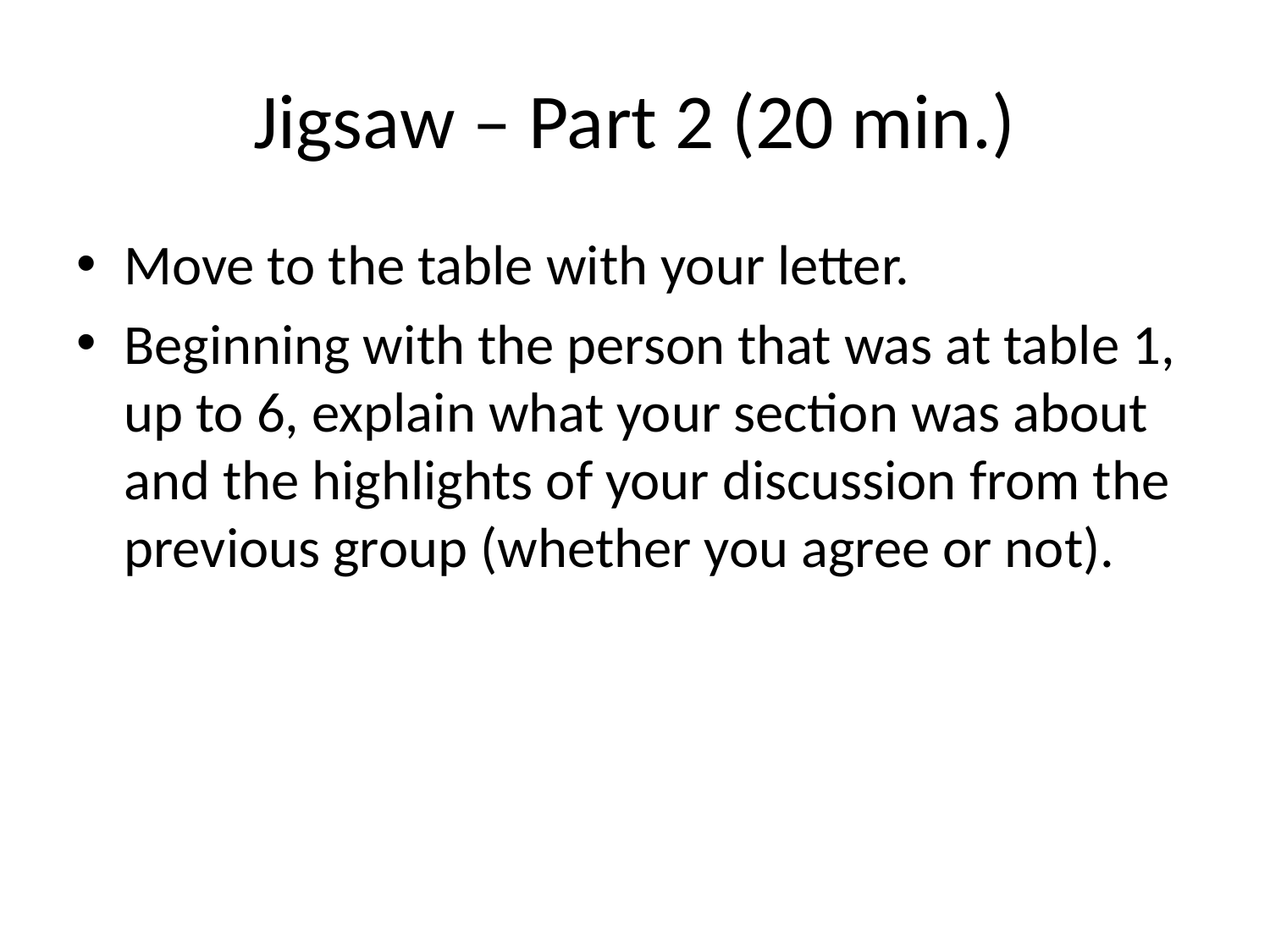

# Jigsaw – Part 2 (20 min.)
Move to the table with your letter.
Beginning with the person that was at table 1, up to 6, explain what your section was about and the highlights of your discussion from the previous group (whether you agree or not).